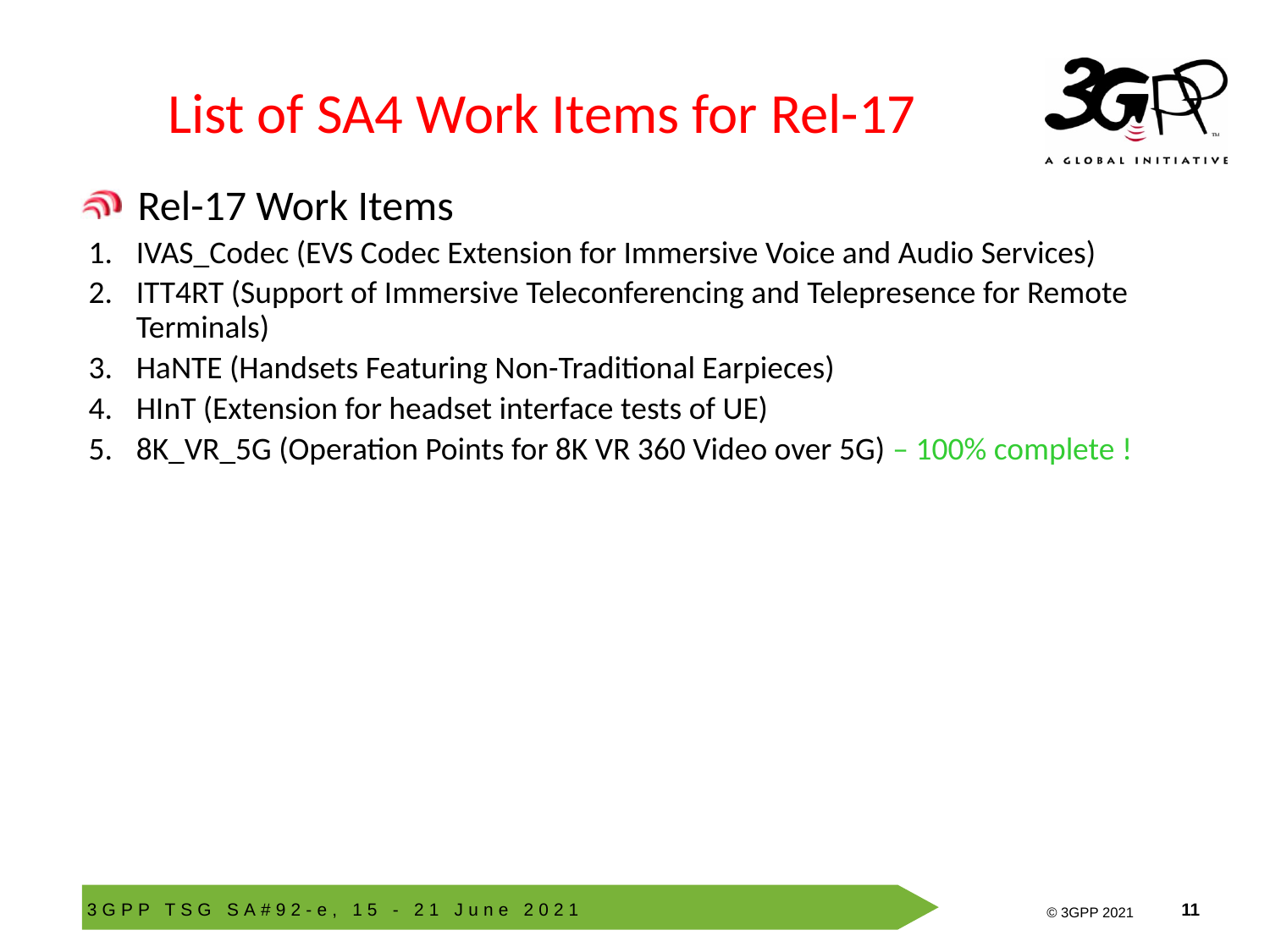

# List of SA4 Work Items for Rel-17
 Rel-17 Work Items
IVAS_Codec (EVS Codec Extension for Immersive Voice and Audio Services)
ITT4RT (Support of Immersive Teleconferencing and Telepresence for Remote Terminals)
HaNTE (Handsets Featuring Non-Traditional Earpieces)
HInT (Extension for headset interface tests of UE)
8K_VR_5G (Operation Points for 8K VR 360 Video over 5G) – 100% complete !